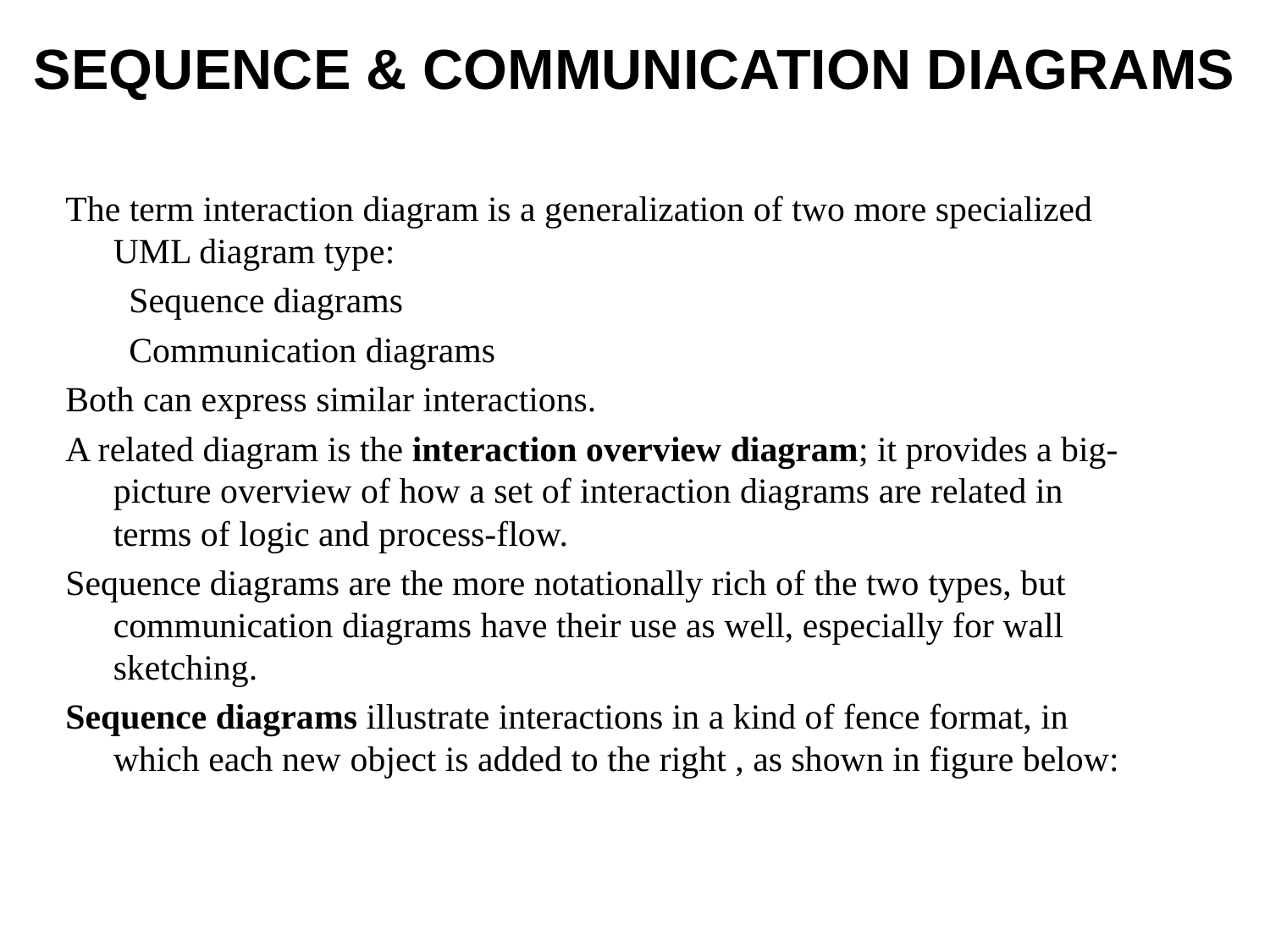

SEQUENCE & COMMUNICATION DIAGRAMS
The term interaction diagram is a generalization of two more specialized UML diagram type:
Sequence diagrams
Communication diagrams
Both can express similar interactions.
A related diagram is the interaction overview diagram; it provides a big-picture overview of how a set of interaction diagrams are related in terms of logic and process-flow.
Sequence diagrams are the more notationally rich of the two types, but communication diagrams have their use as well, especially for wall sketching.
Sequence diagrams illustrate interactions in a kind of fence format, in  which each new object is added to the right , as shown in figure below: